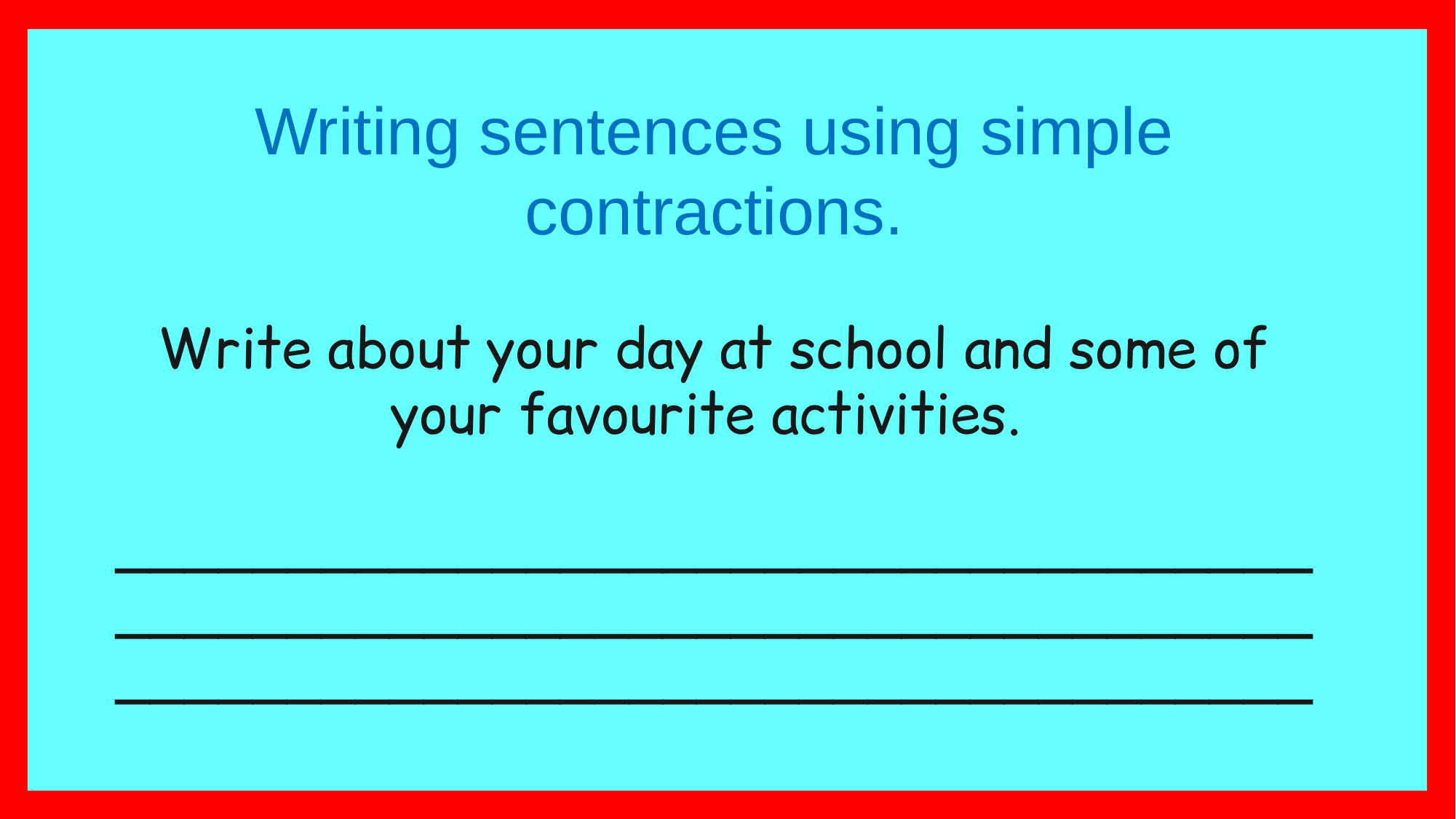

Writing sentences using simple contractions.

Write about your day at school and some of your favourite activities.

_________________________________________________________________________________________________________